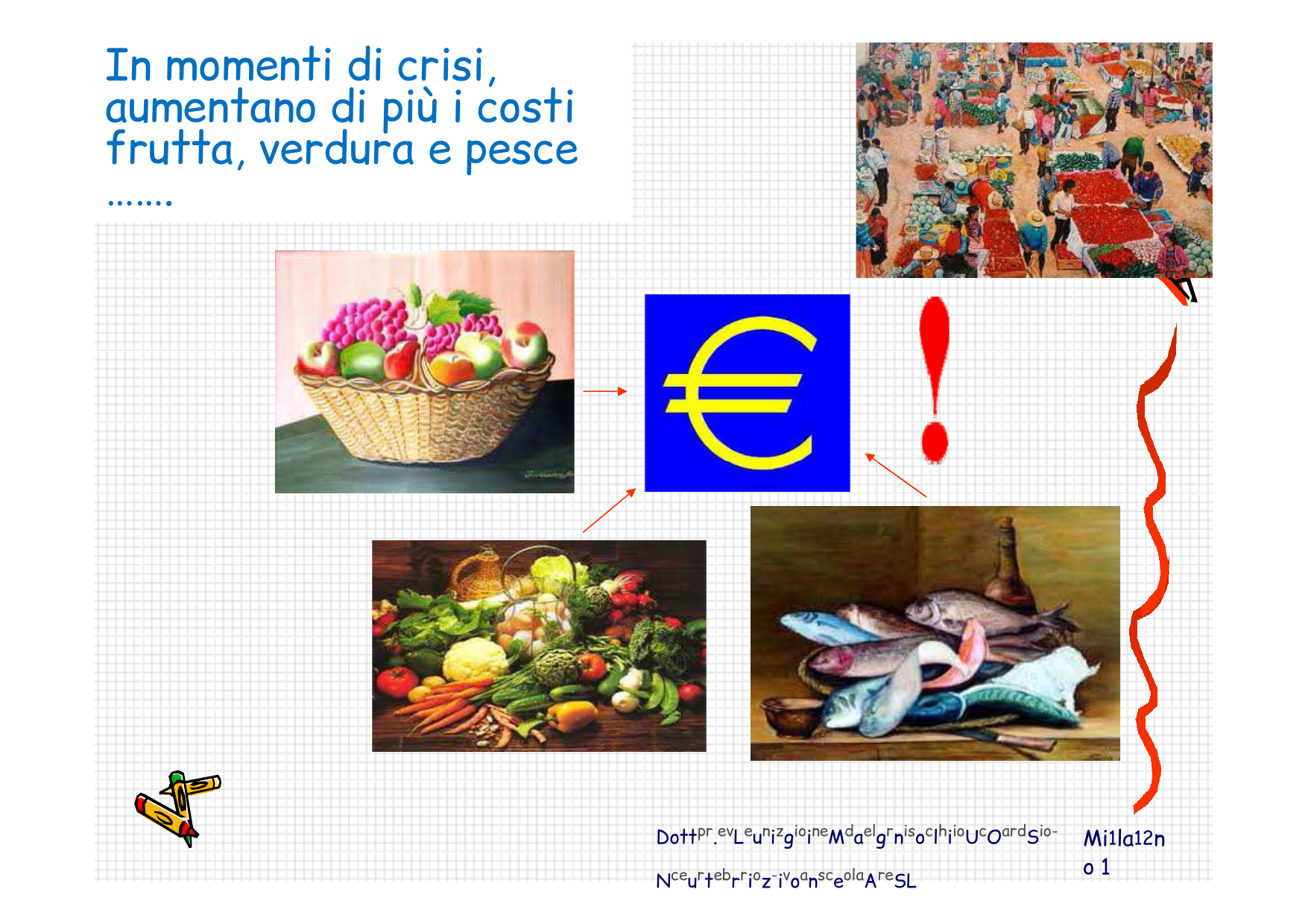

In momenti di crisi, aumentano di più i costi frutta, verdura e pesce
…….

Provincia Milano 1

Dottpr.evLeunizgioineMdaelgrnisoclhiioUcOardSio-Nceurtebrrioz-ivoansceolaAreSL

Mi1la12no 1